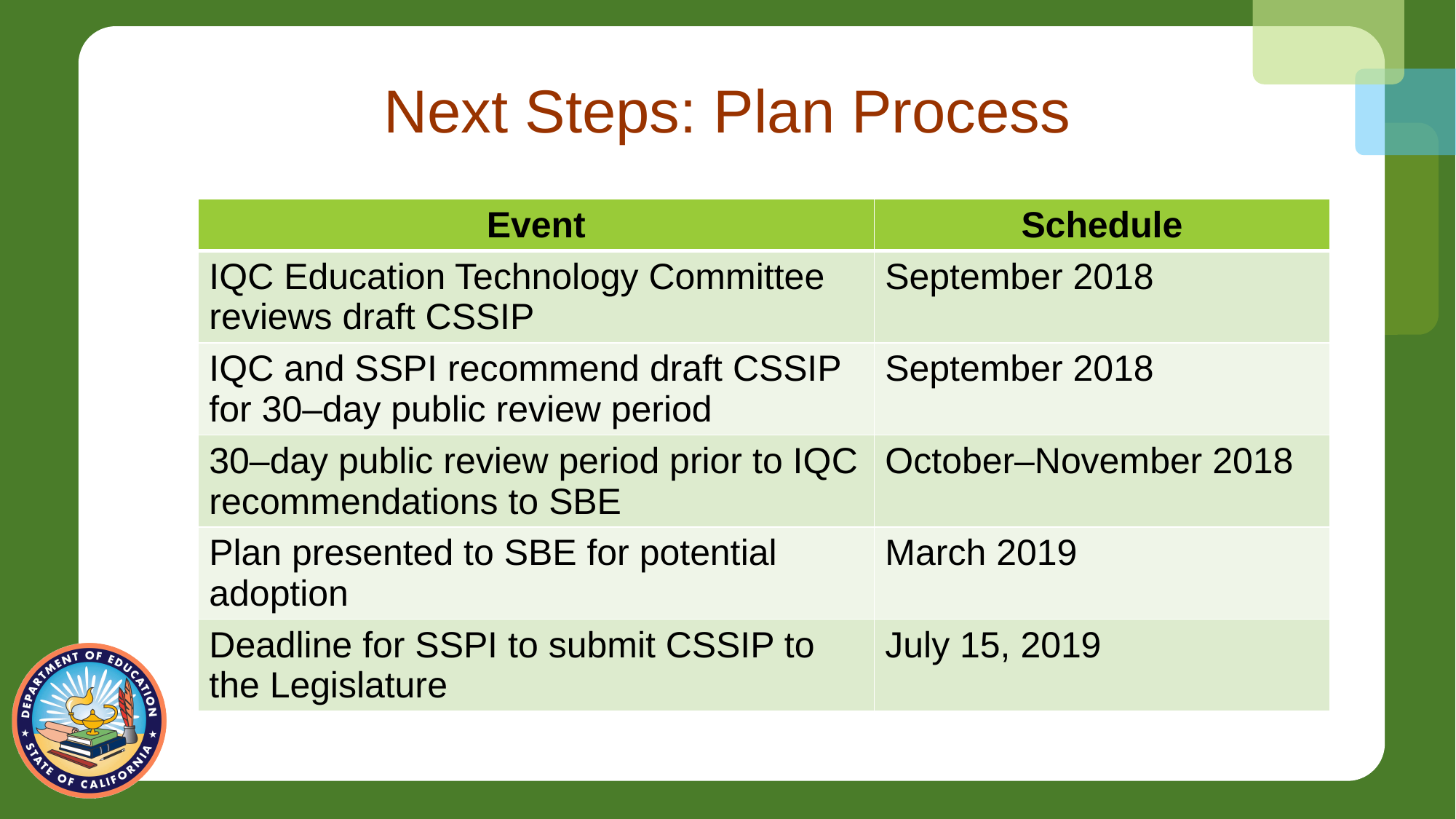

# Next Steps: Plan Process
| Event | Schedule |
| --- | --- |
| IQC Education Technology Committee reviews draft CSSIP | September 2018 |
| IQC and SSPI recommend draft CSSIP for 30–day public review period | September 2018 |
| 30–day public review period prior to IQC recommendations to SBE | October–November 2018 |
| Plan presented to SBE for potential adoption | March 2019 |
| Deadline for SSPI to submit CSSIP to the Legislature | July 15, 2019 |